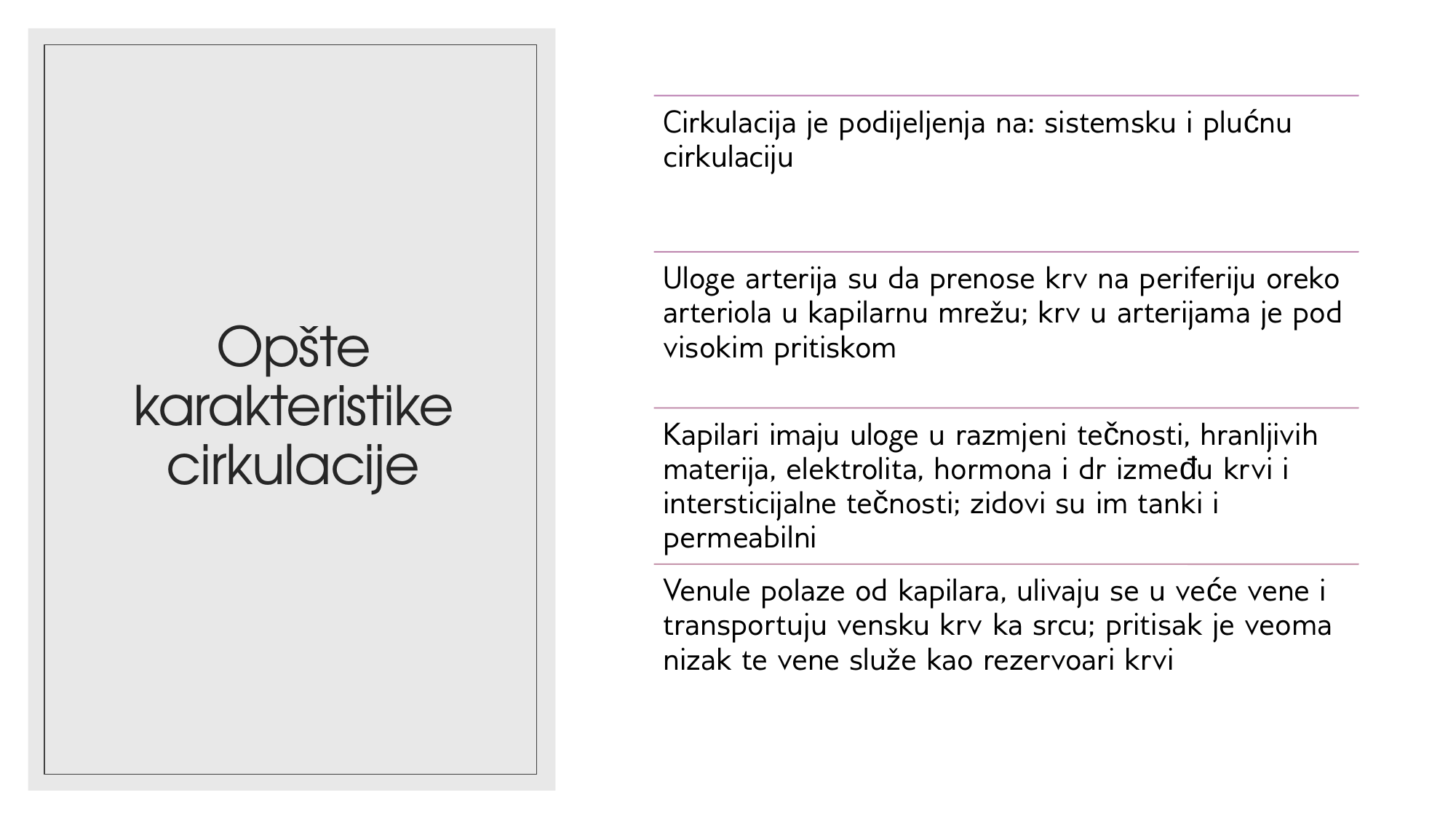

# Opšte karakteristike cirkulacije
Cirkulacija je podijeljenja na: sistemsku i plućnu cirkulaciju
Uloge arterija su da prenose krv na periferiju oreko arteriola u kapilarnu mrežu; krv u arterijama je pod visokim pritiskom
Kapilari imaju uloge u razmjeni tečnosti, hranljivih materija, elektrolita, hormona i dr između krvi i intersticijalne tečnosti; zidovi su im tanki i permeabilni
Venule polaze od kapilara, ulivaju se u veće vene i transportuju vensku krv ka srcu; pritisak je veoma nizak te vene služe kao rezervoari krvi